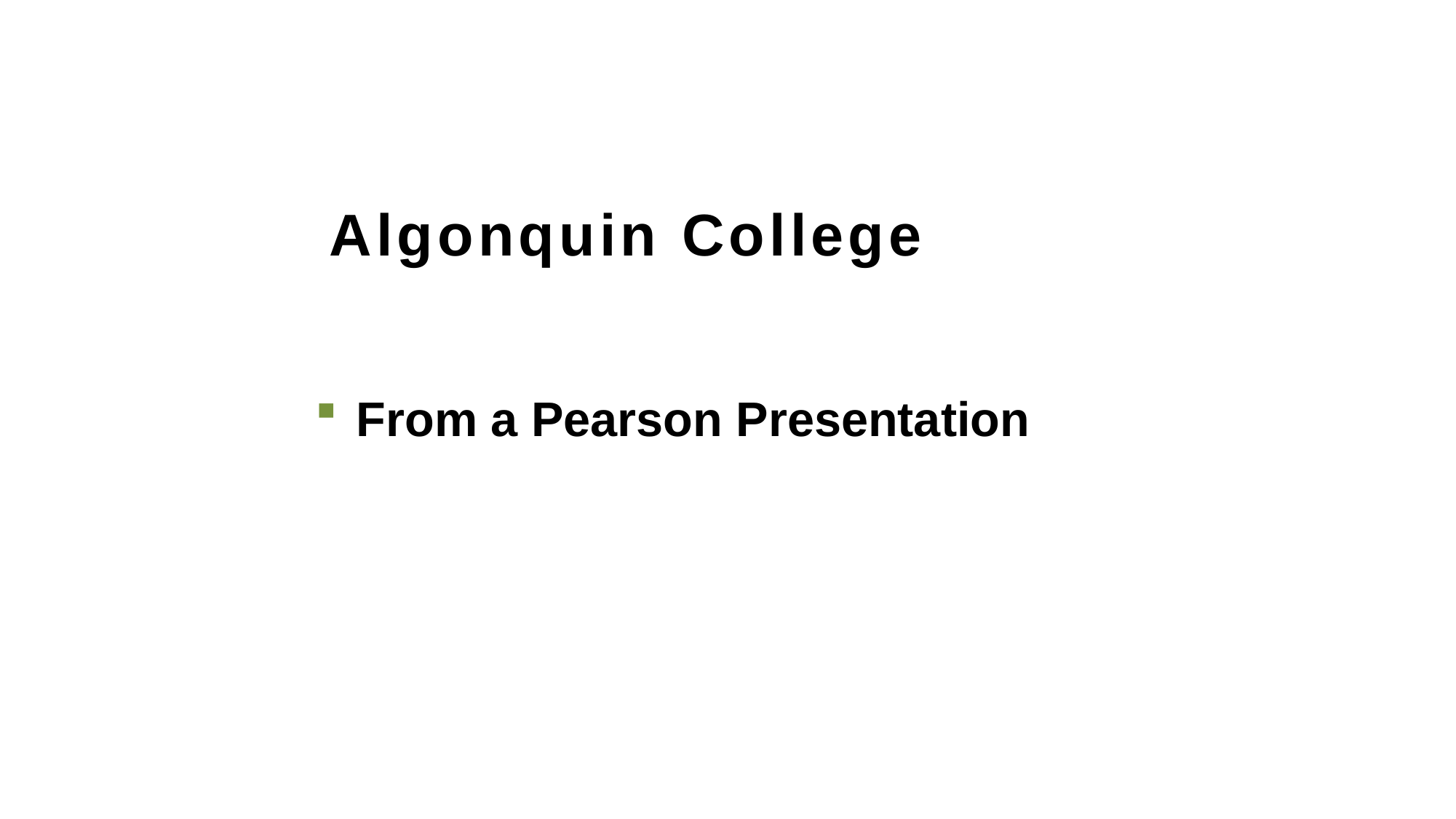

# Algonquin College
From a Pearson Presentation